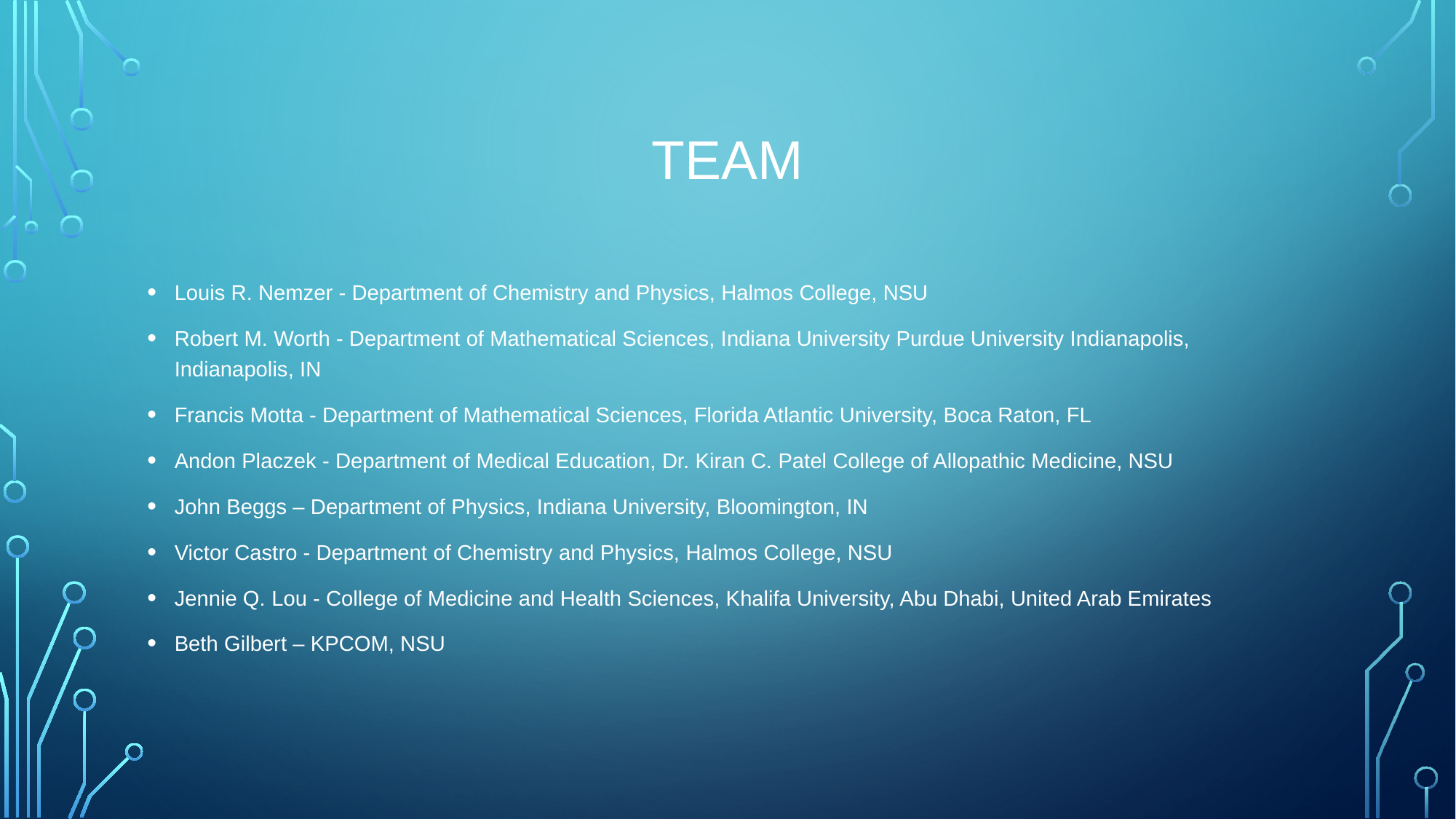

# Team
Louis R. Nemzer - Department of Chemistry and Physics, Halmos College, NSU
Robert M. Worth - Department of Mathematical Sciences, Indiana University Purdue University Indianapolis, Indianapolis, IN
Francis Motta - Department of Mathematical Sciences, Florida Atlantic University, Boca Raton, FL
Andon Placzek - Department of Medical Education, Dr. Kiran C. Patel College of Allopathic Medicine, NSU
John Beggs – Department of Physics, Indiana University, Bloomington, IN
Victor Castro - Department of Chemistry and Physics, Halmos College, NSU
Jennie Q. Lou - College of Medicine and Health Sciences, Khalifa University, Abu Dhabi, United Arab Emirates
Beth Gilbert – KPCOM, NSU